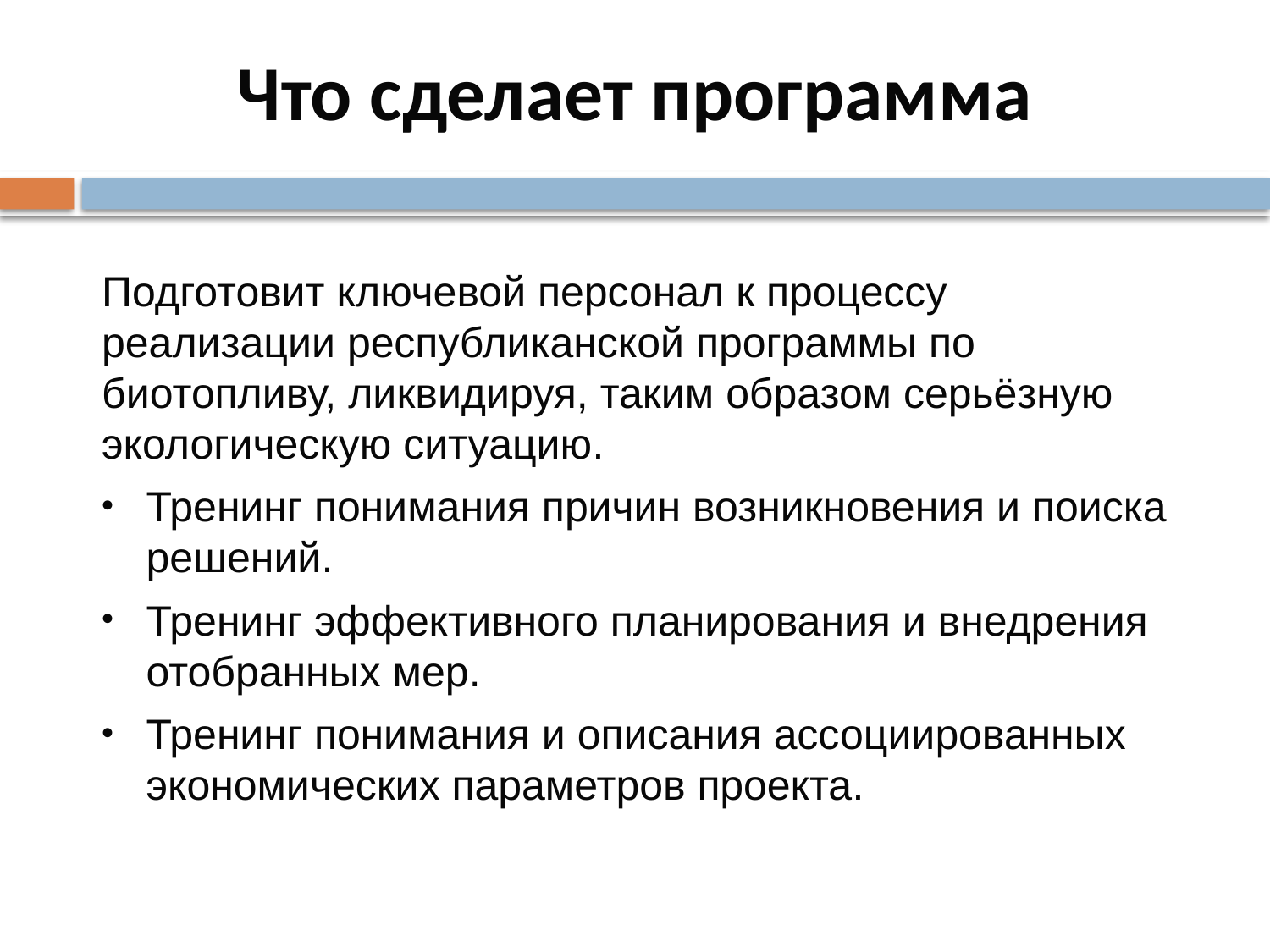

# Что сделает программа
Подготовит ключевой персонал к процессу реализации республиканской программы по биотопливу, ликвидируя, таким образом серьёзную экологическую ситуацию.
Тренинг понимания причин возникновения и поиска решений.
Тренинг эффективного планирования и внедрения отобранных мер.
Тренинг понимания и описания ассоциированных экономических параметров проекта.